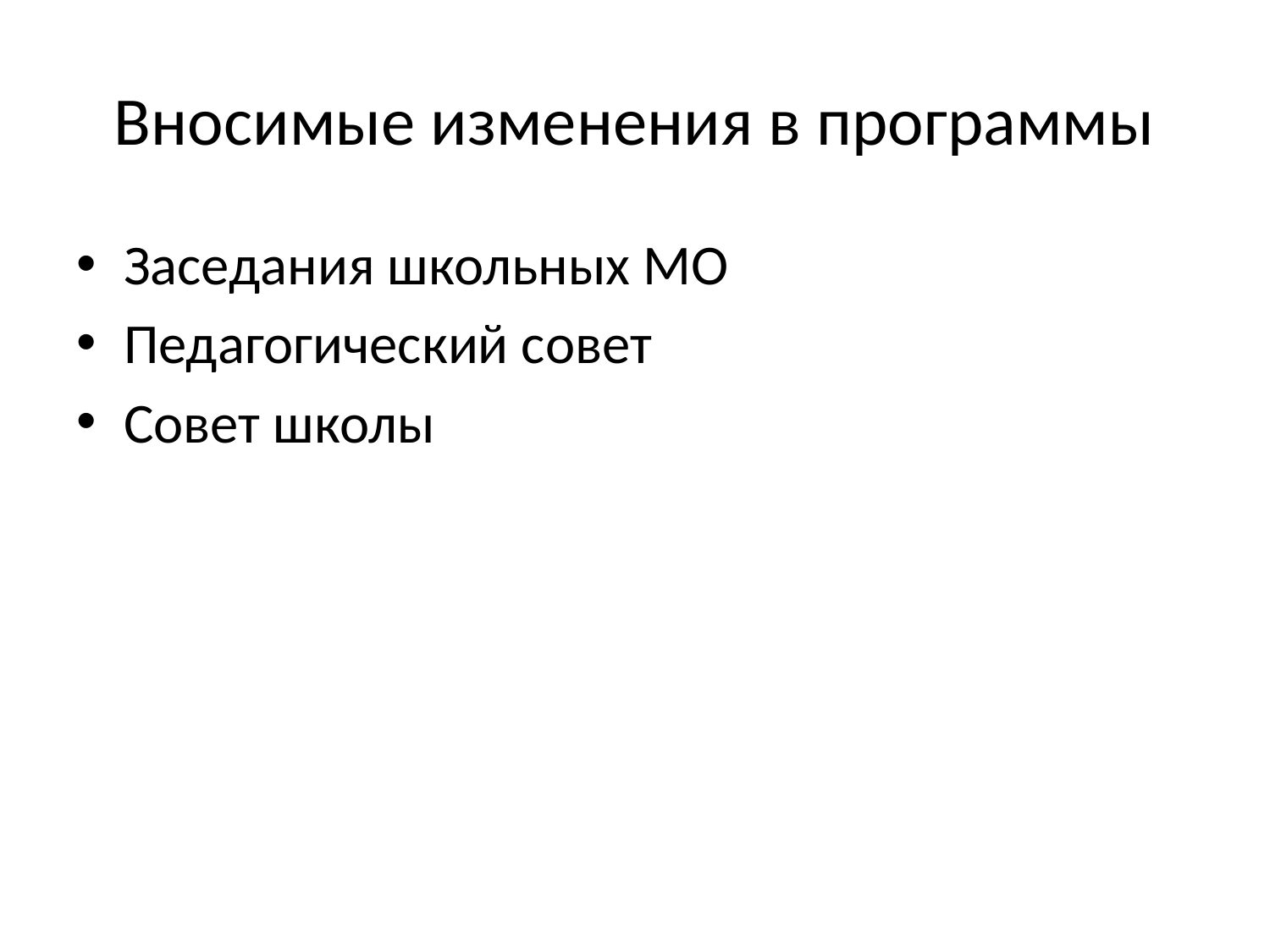

# Вносимые изменения в программы
Заседания школьных МО
Педагогический совет
Совет школы